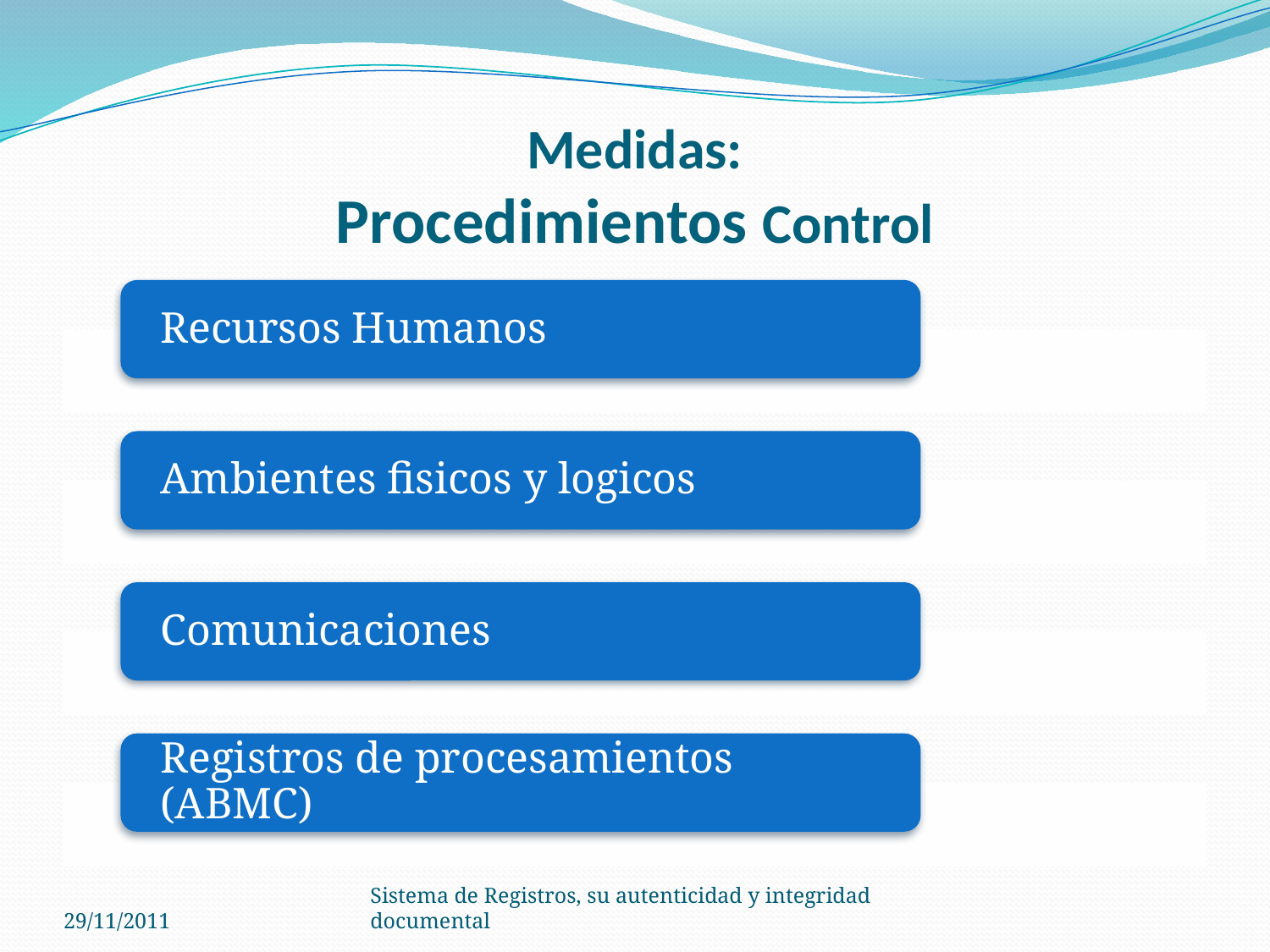

# Medidas: Procedimientos Control
Recursos Humanos
Ambientes fisicos y logicos
Comunicaciones
Registros de procesamientos (ABMC)
29/11/2011
Sistema de Registros, su autenticidad y integridad documental